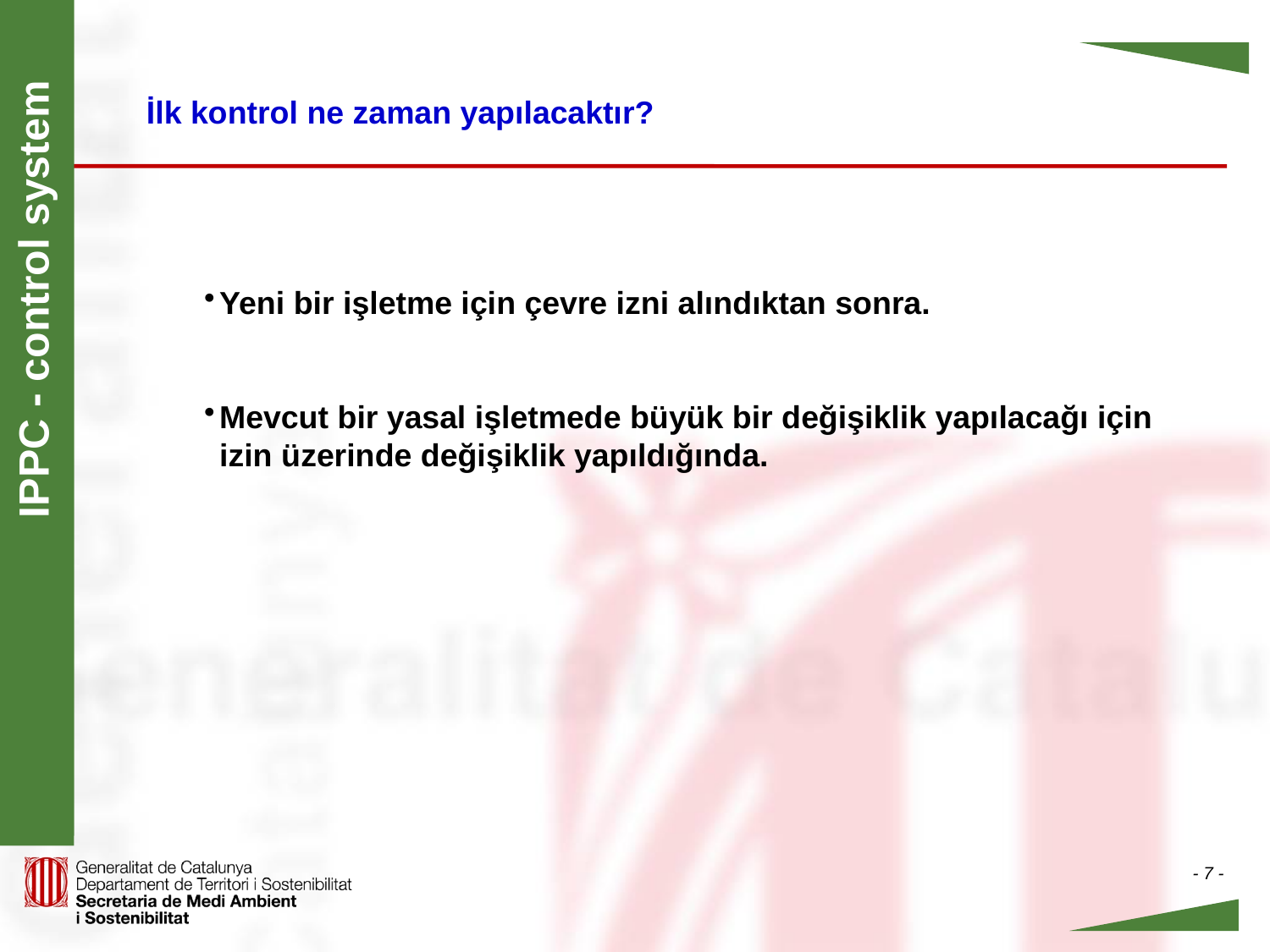

İlk kontrol ne zaman yapılacaktır?

Yeni bir işletme için çevre izni alındıktan sonra.

Mevcut bir yasal işletmede büyük bir değişiklik yapılacağı için izin üzerinde değişiklik yapıldığında.

IPPC - control system